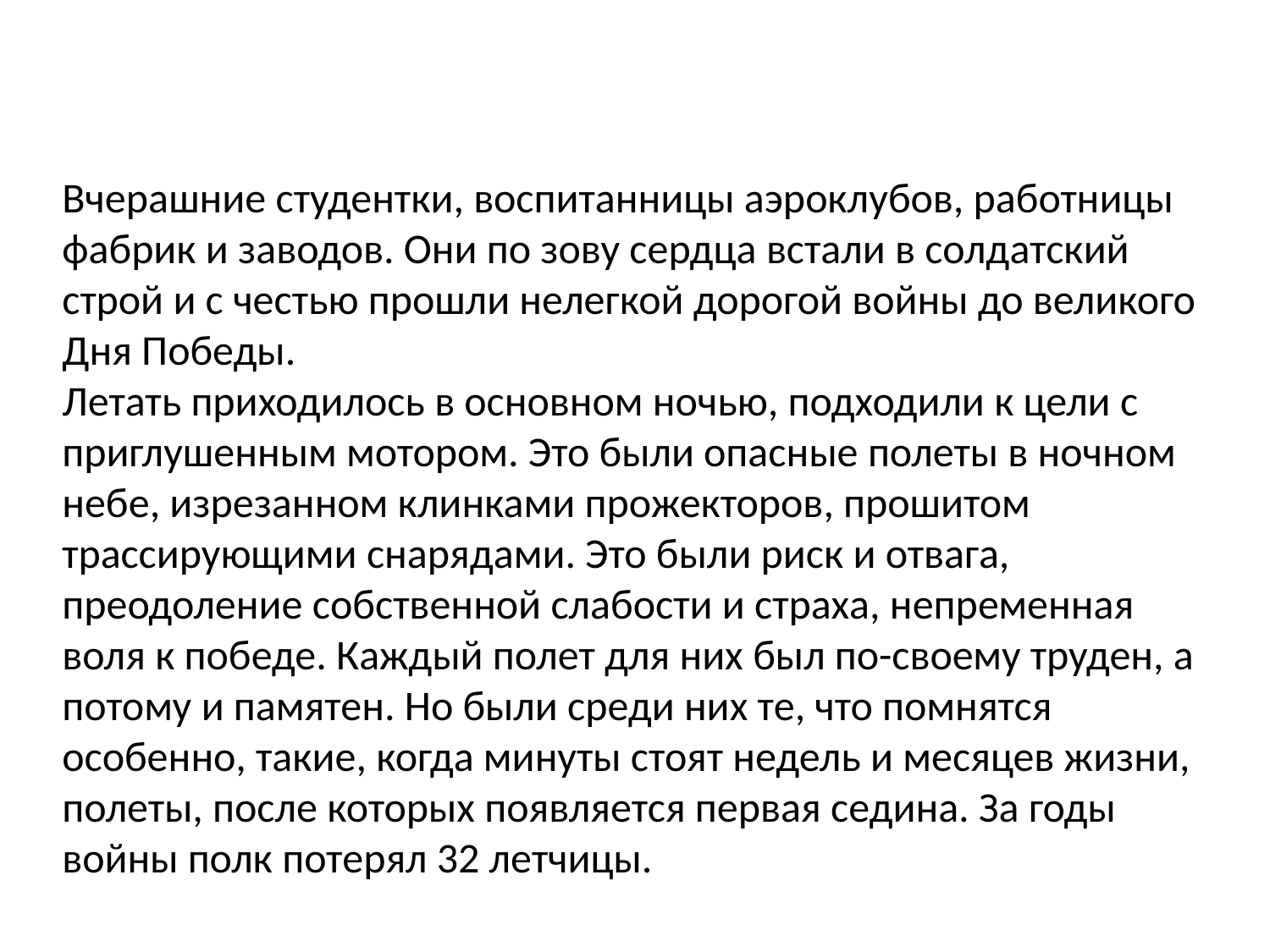

Вчерашние студентки, воспитанницы аэроклубов, работницы фабрик и заводов. Они по зову сердца встали в солдатский строй и с честью прошли нелегкой дорогой войны до великого Дня Победы.
Летать приходилось в основном ночью, подходили к цели с приглушенным мотором. Это были опасные полеты в ночном небе, изрезанном клинками прожекторов, прошитом трассирующими снарядами. Это были риск и отвага, преодоление собственной слабости и страха, непременная воля к победе. Каждый полет для них был по-своему труден, а потому и памятен. Но были среди них те, что помнятся особенно, такие, когда минуты стоят недель и месяцев жизни, полеты, после которых появляется первая седина. За годы войны полк потерял 32 летчицы.